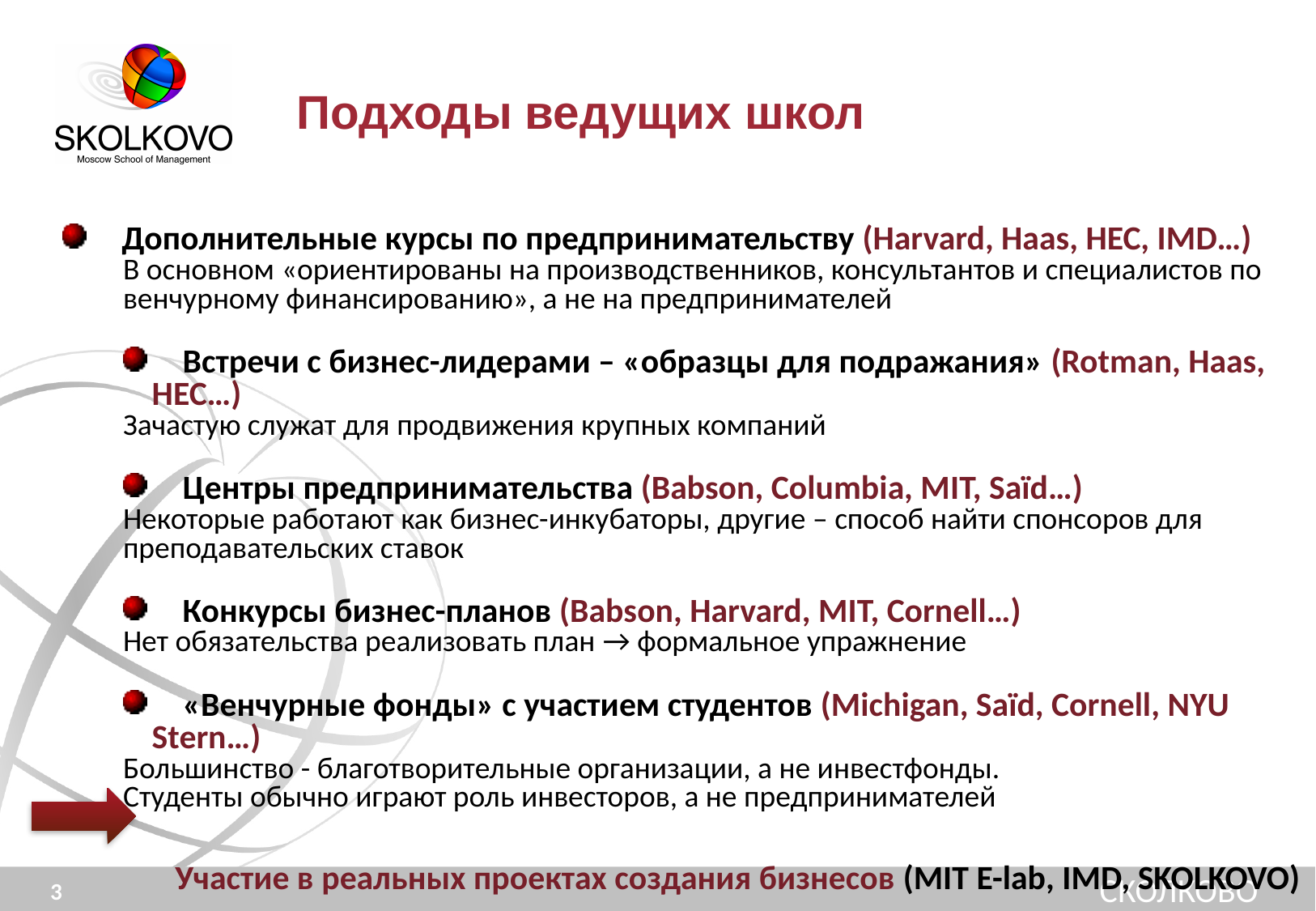

Подходы ведущих школ
    Дополнительные курсы по предпринимательству (Harvard, Haas, HEC, IMD…)
В основном «ориентированы на производственников, консультантов и специалистов по венчурному финансированию», а не на предпринимателей

    Встречи с бизнес-лидерами – «образцы для подражания» (Rotman, Haas, HEC…)
Зачастую служат для продвижения крупных компаний

    Центры предпринимательства (Babson, Columbia, MIT, Saïd…)
Некоторые работают как бизнес-инкубаторы, другие – способ найти спонсоров для преподавательских ставок

    Конкурсы бизнес-планов (Babson, Harvard, MIT, Cornell…)
Нет обязательства реализовать план → формальное упражнение

    «Венчурные фонды» с участием студентов (Michigan, Saïd, Cornell, NYU Stern…)
Большинство - благотворительные организации, а не инвестфонды.
Студенты обычно играют роль инвесторов, а не предпринимателей

Участие в реальных проектах создания бизнесов (MIT E-lab, IMD, SKOLKOVO)

3